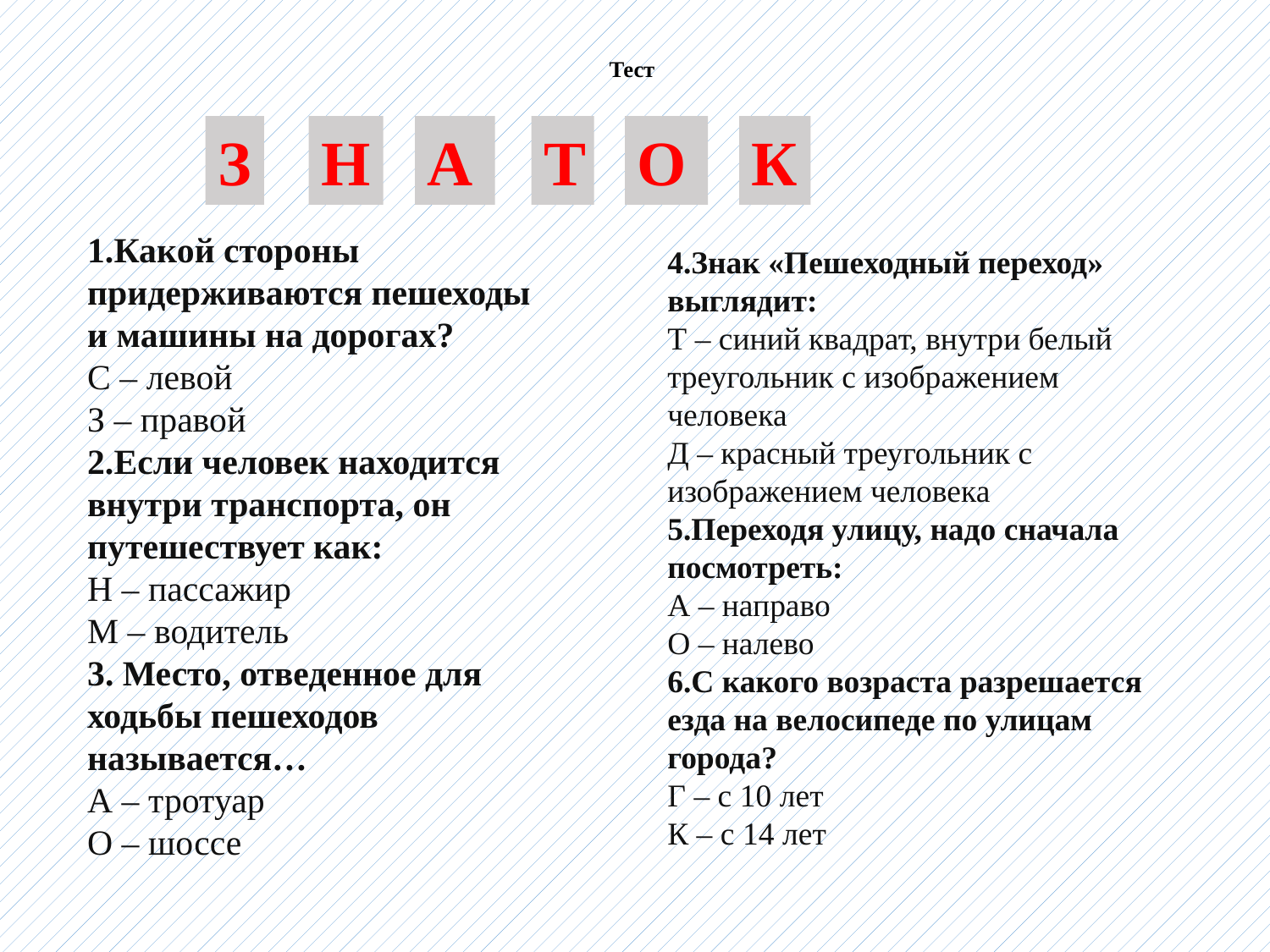

# Тест
К
А
Т
О
З
Н
Какой стороны придерживаются пешеходы и машины на дорогах?
С – левой
З – правой
Если человек находится внутри транспорта, он путешествует как:
Н – пассажир
М – водитель
3. Место, отведенное для ходьбы пешеходов называется…
А – тротуар
О – шоссе
Знак «Пешеходный переход» выглядит:
Т – синий квадрат, внутри белый треугольник с изображением человека
Д – красный треугольник с изображением человека
Переходя улицу, надо сначала посмотреть:
А – направо
О – налево
С какого возраста разрешается езда на велосипеде по улицам города?
Г – с 10 лет
К – с 14 лет